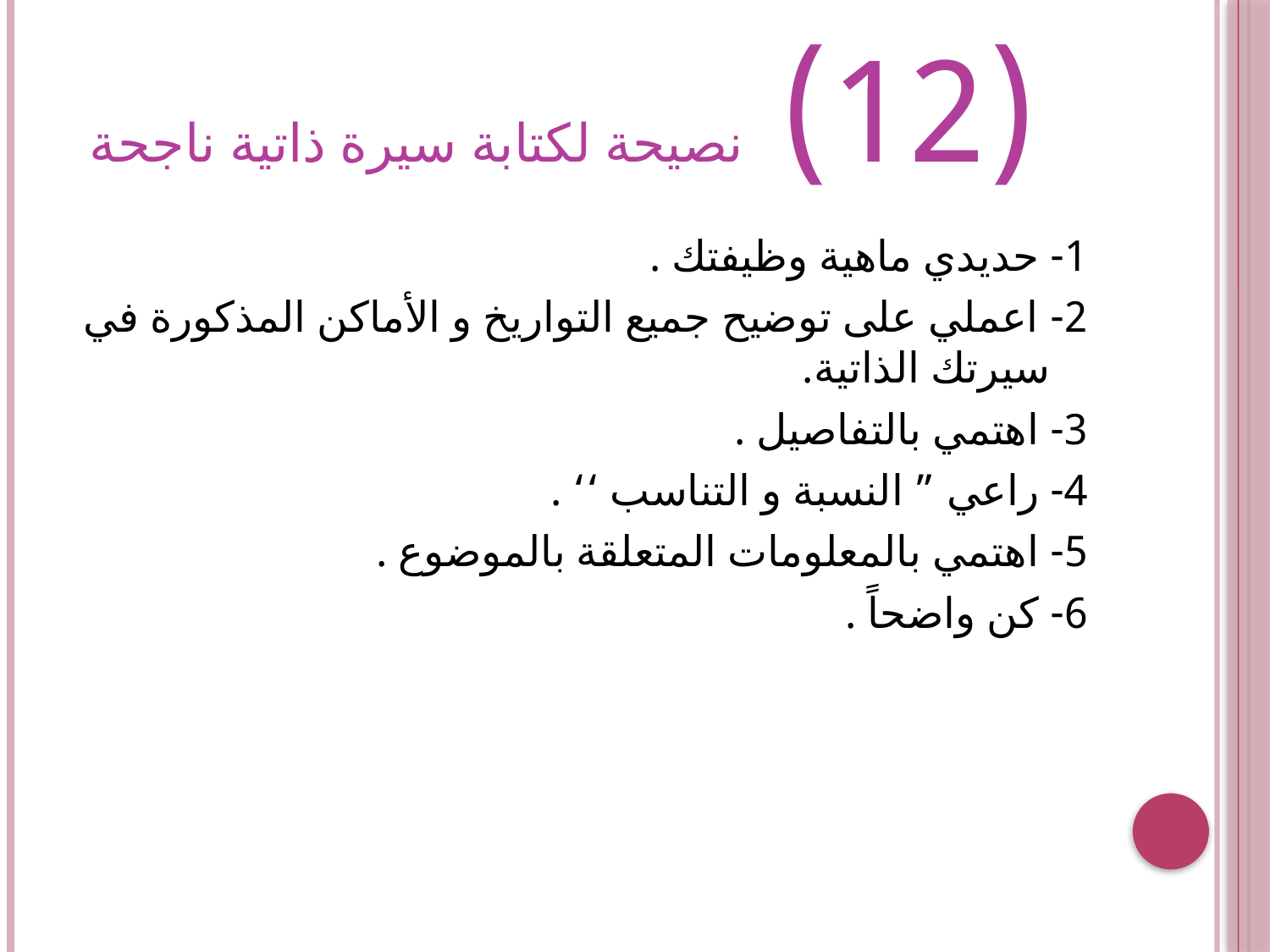

# (12) نصيحة لكتابة سيرة ذاتية ناجحة
1- حديدي ماهية وظيفتك .
2- اعملي على توضيح جميع التواريخ و الأماكن المذكورة في سيرتك الذاتية.
3- اهتمي بالتفاصيل .
4- راعي ” النسبة و التناسب ‘‘ .
5- اهتمي بالمعلومات المتعلقة بالموضوع .
6- كن واضحاً .